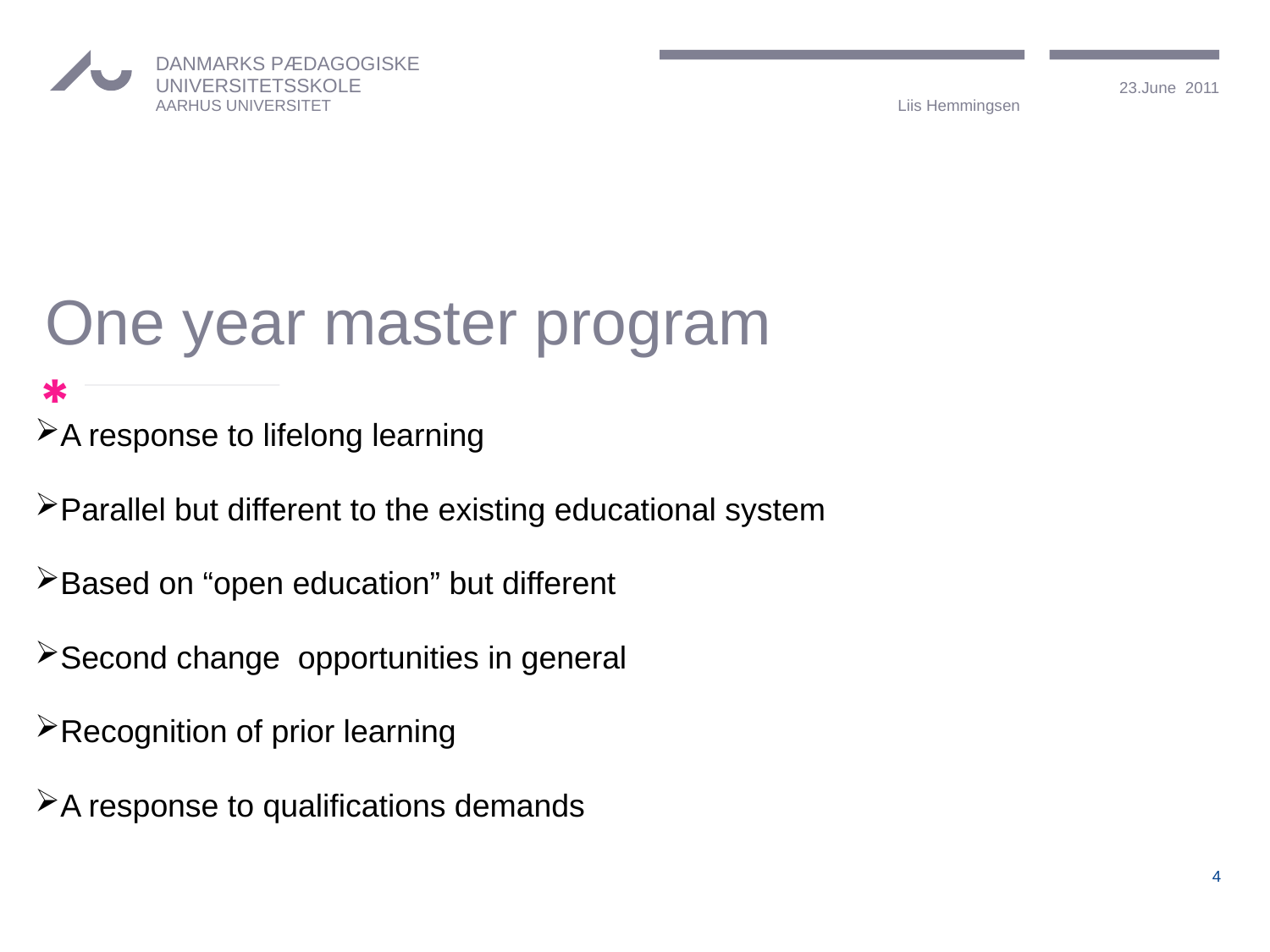

# One year master program
A response to lifelong learning

Parallel but different to the existing educational system

Based on “open education” but different

Second change  opportunities in general

Recognition of prior learning

A response to qualifications demands

4